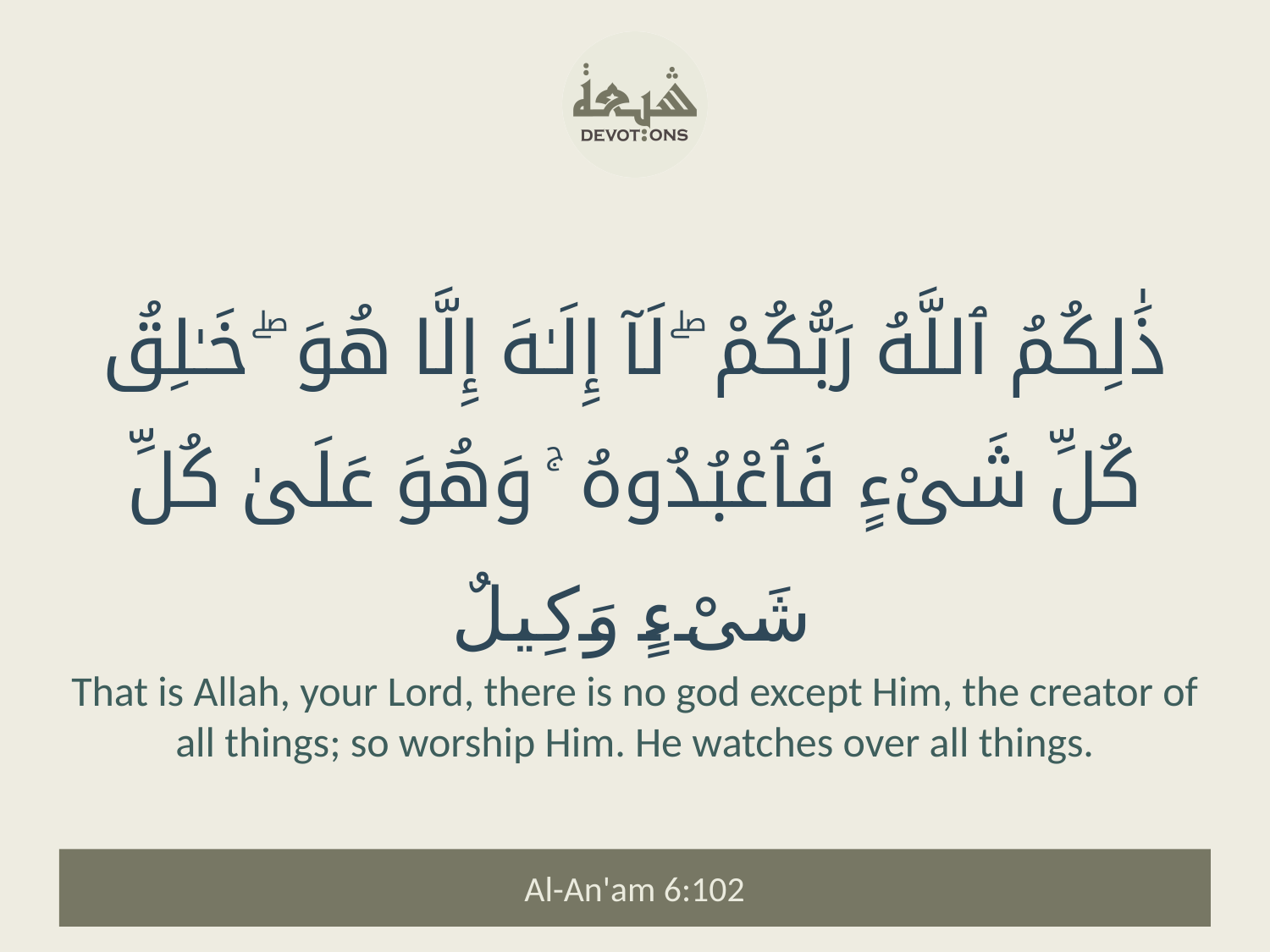

ذَٰلِكُمُ ٱللَّهُ رَبُّكُمْ ۖ لَآ إِلَـٰهَ إِلَّا هُوَ ۖ خَـٰلِقُ كُلِّ شَىْءٍ فَٱعْبُدُوهُ ۚ وَهُوَ عَلَىٰ كُلِّ شَىْءٍ وَكِيلٌ
That is Allah, your Lord, there is no god except Him, the creator of all things; so worship Him. He watches over all things.
Al-An'am 6:102